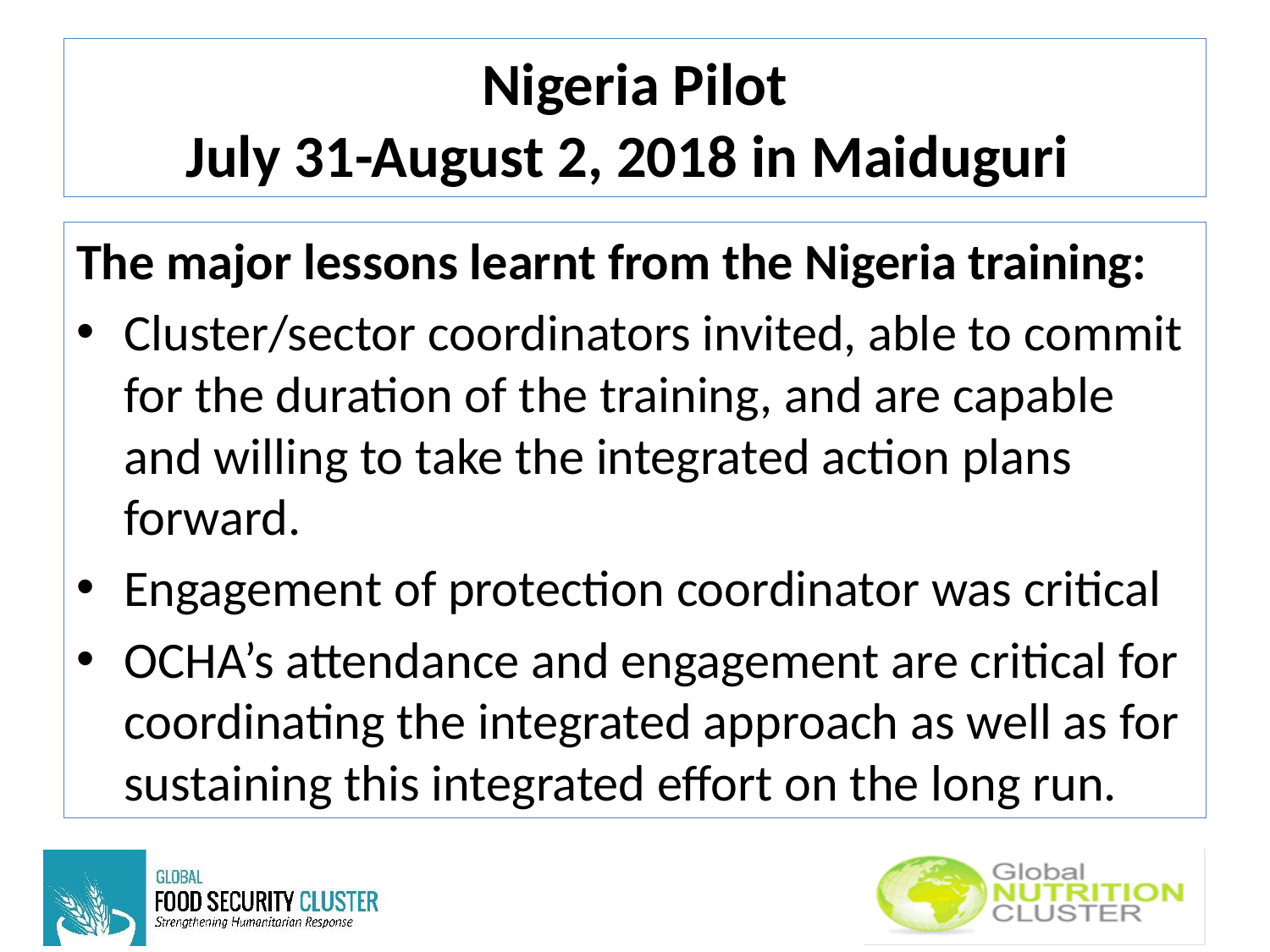

# Nigeria Pilot July 31-August 2, 2018 in Maiduguri
The major lessons learnt from the Nigeria training:
Cluster/sector coordinators invited, able to commit for the duration of the training, and are capable and willing to take the integrated action plans forward.
Engagement of protection coordinator was critical
OCHA’s attendance and engagement are critical for coordinating the integrated approach as well as for sustaining this integrated effort on the long run.